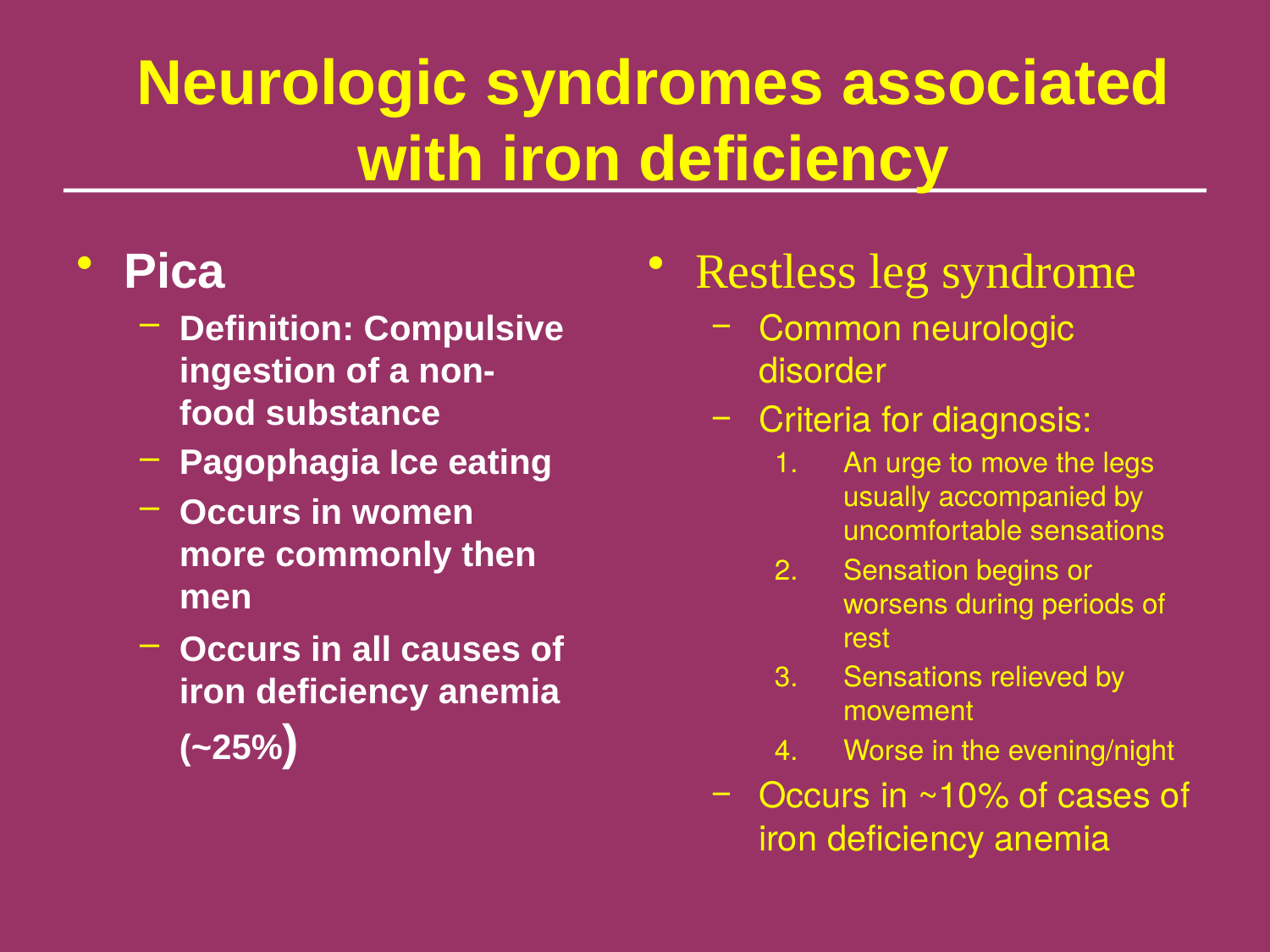

# Neurologic syndromes associated with iron deficiency
Pica
Definition: Compulsive ingestion of a non-food substance
Pagophagia Ice eating
Occurs in women more commonly then men
Occurs in all causes of iron deficiency anemia (~25%)
Restless leg syndrome
Common neurologic disorder
Criteria for diagnosis:
An urge to move the legs usually accompanied by uncomfortable sensations
Sensation begins or worsens during periods of rest
Sensations relieved by movement
Worse in the evening/night
Occurs in ~10% of cases of iron deficiency anemia